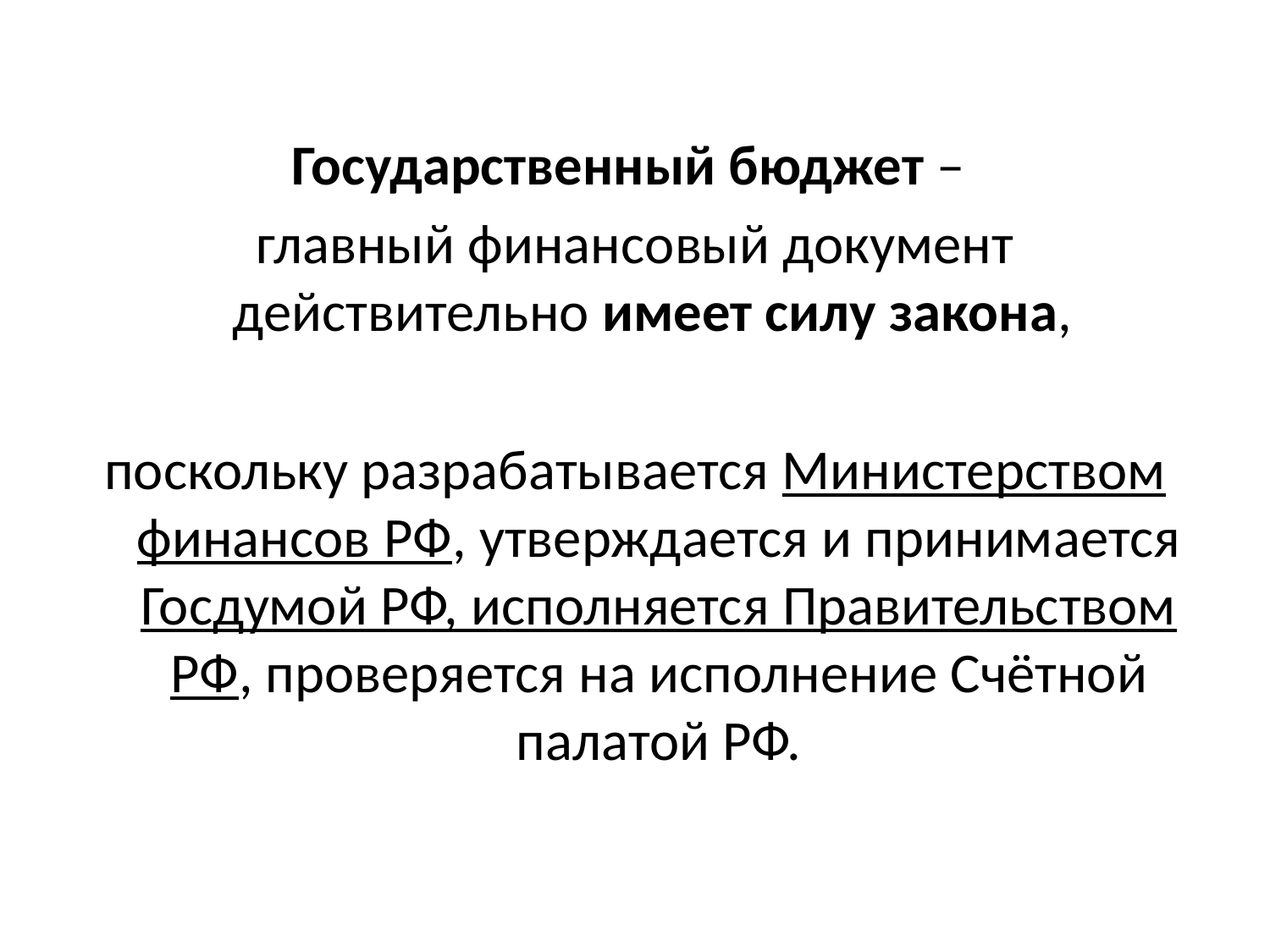

Государственный бюджет –
главный финансовый документ действительно имеет силу закона,

поскольку разрабатывается Министерством финансов РФ, утверждается и принимается Госдумой РФ, исполняется Правительством РФ, проверяется на исполнение Счётной палатой РФ.